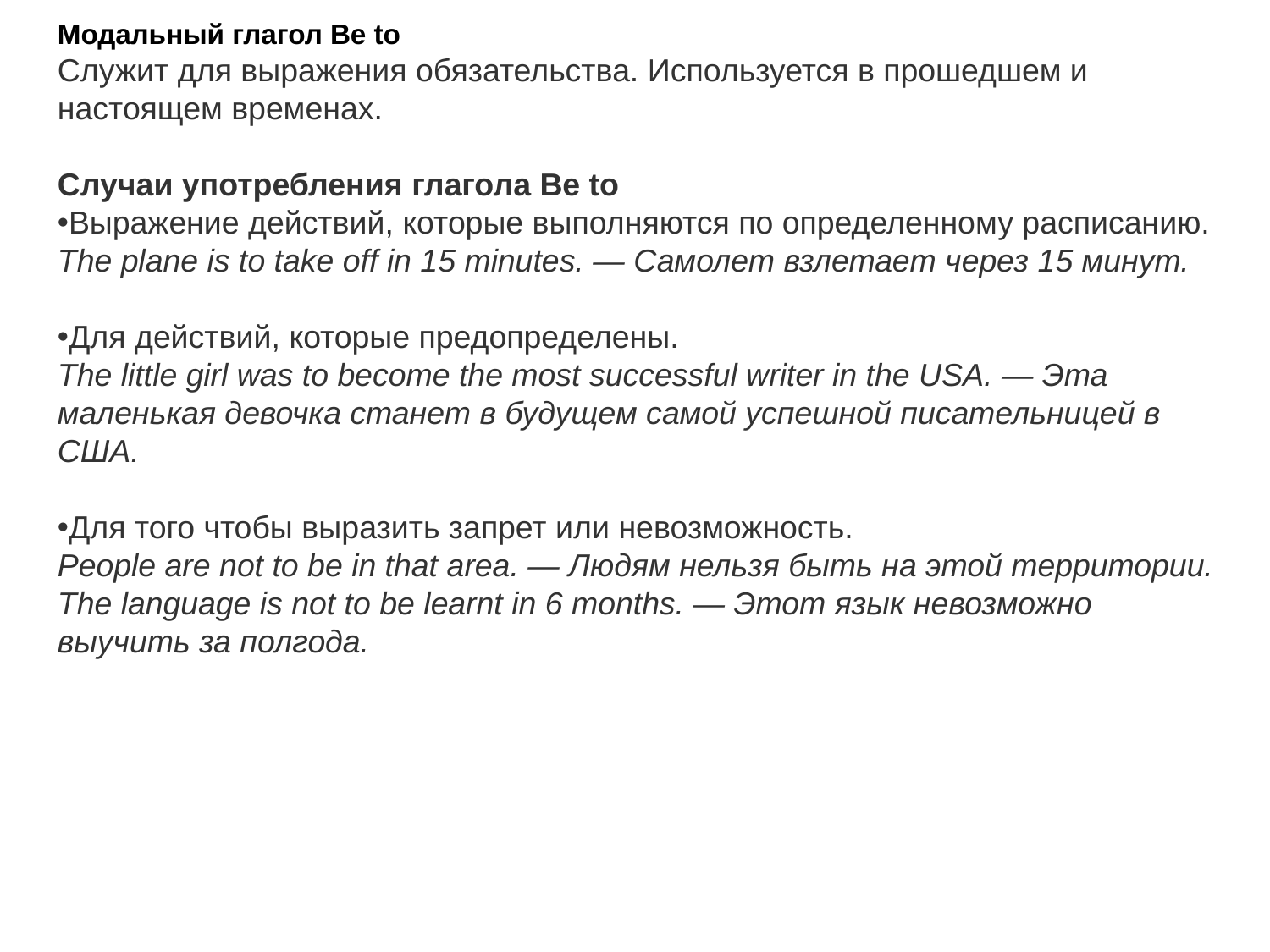

Модальный глагол Be to
Служит для выражения обязательства. Используется в прошедшем и настоящем временах.

Случаи употребления глагола Be to
Выражение действий, которые выполняются по определенному расписанию.
The plane is to take off in 15 minutes. — Самолет взлетает через 15 минут.

Для действий, которые предопределены.
The little girl was to become the most successful writer in the USA. — Эта маленькая девочка станет в будущем самой успешной писательницей в США.

Для того чтобы выразить запрет или невозможность.
People are not to be in that area. — Людям нельзя быть на этой территории.
The language is not to be learnt in 6 months. — Этот язык невозможно выучить за полгода.